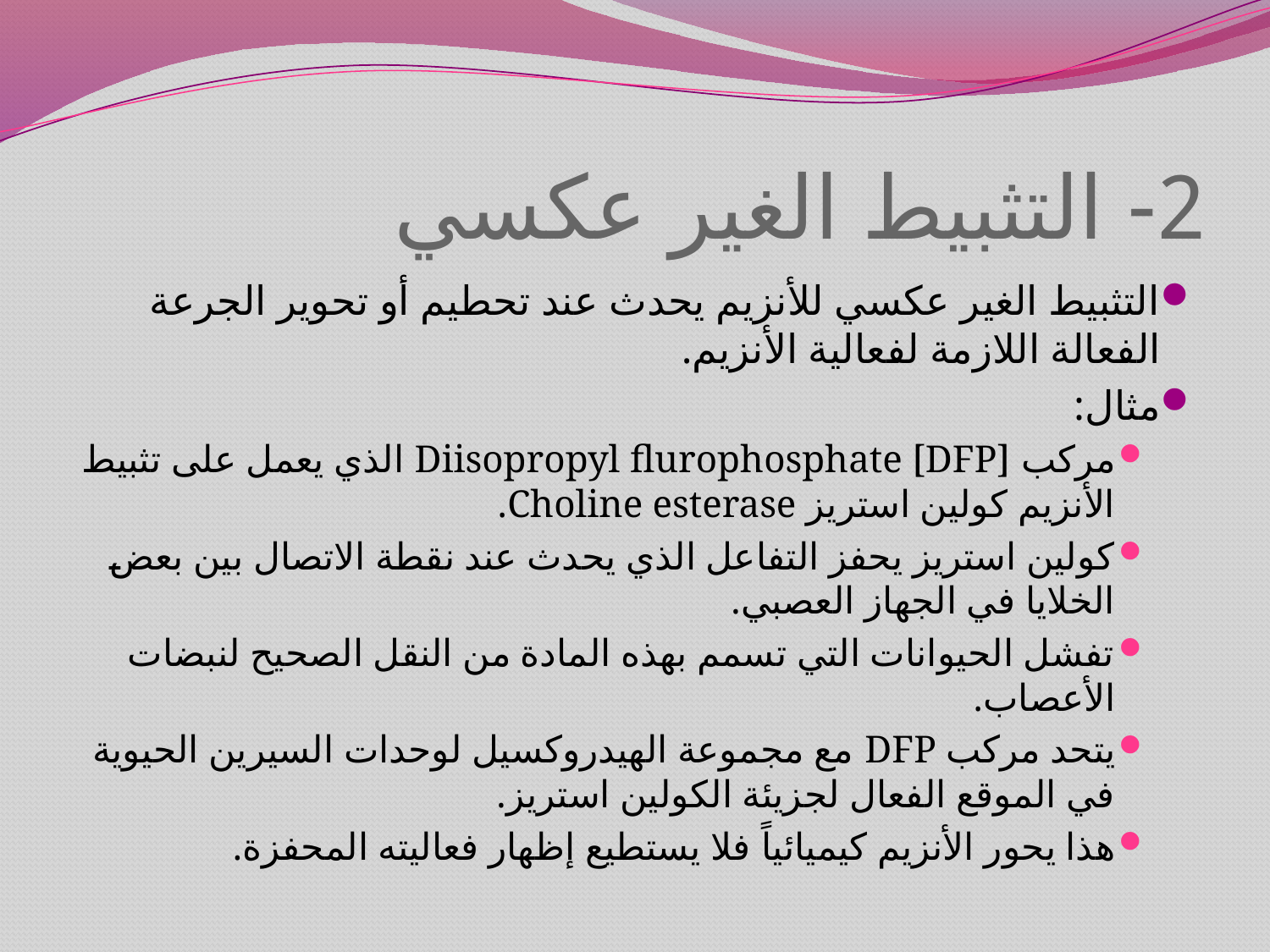

# 2- التثبيط الغير عكسي
التثبيط الغير عكسي للأنزيم يحدث عند تحطيم أو تحوير الجرعة الفعالة اللازمة لفعالية الأنزيم.
مثال:
مركب Diisopropyl flurophosphate [DFP] الذي يعمل على تثبيط الأنزيم كولين استريز Choline esterase.
كولين استريز يحفز التفاعل الذي يحدث عند نقطة الاتصال بين بعض الخلايا في الجهاز العصبي.
تفشل الحيوانات التي تسمم بهذه المادة من النقل الصحيح لنبضات الأعصاب.
يتحد مركب DFP مع مجموعة الهيدروكسيل لوحدات السيرين الحيوية في الموقع الفعال لجزيئة الكولين استريز.
هذا يحور الأنزيم كيميائياً فلا يستطيع إظهار فعاليته المحفزة.